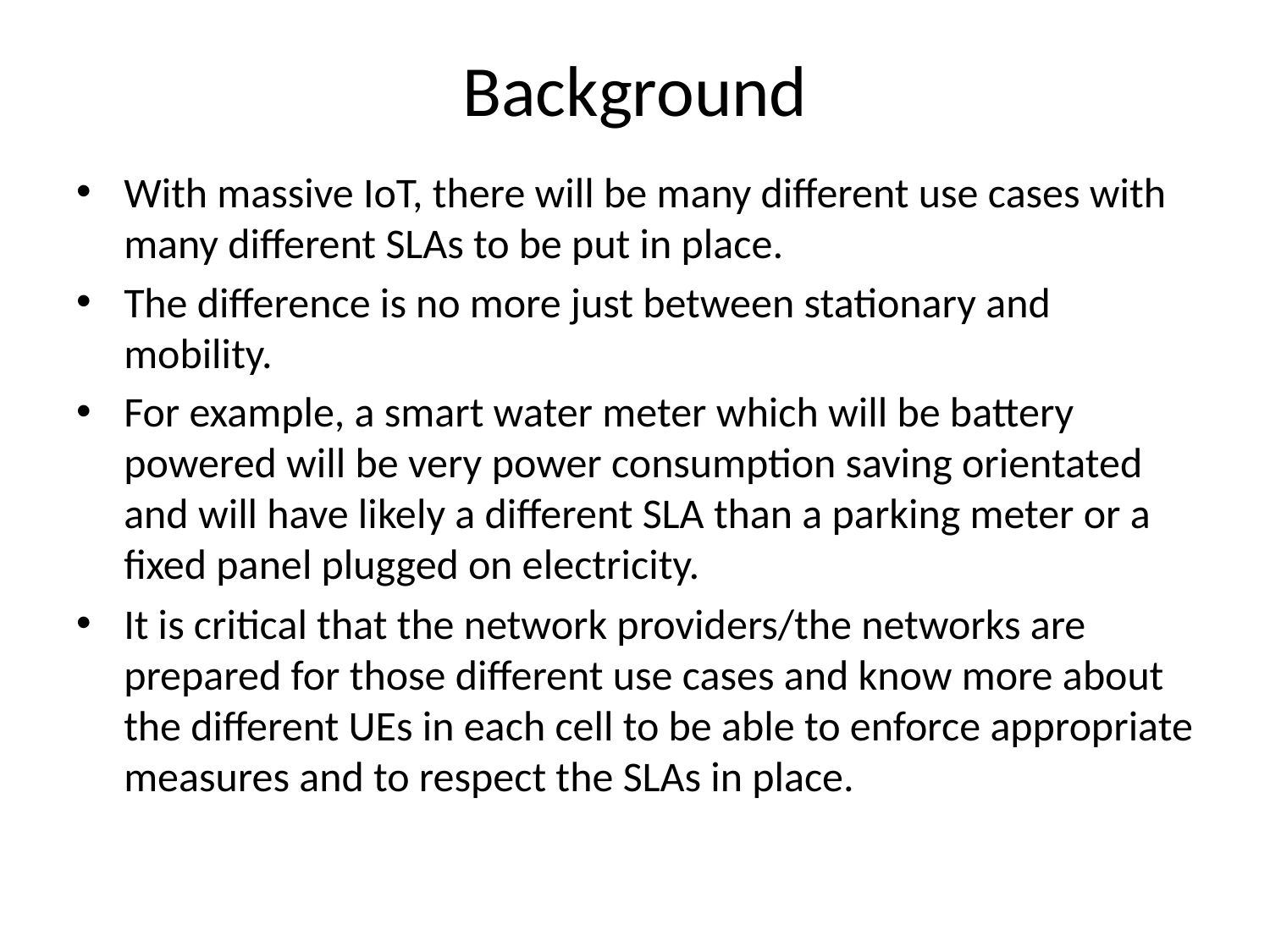

# Background
With massive IoT, there will be many different use cases with many different SLAs to be put in place.
The difference is no more just between stationary and mobility.
For example, a smart water meter which will be battery powered will be very power consumption saving orientated and will have likely a different SLA than a parking meter or a fixed panel plugged on electricity.
It is critical that the network providers/the networks are prepared for those different use cases and know more about the different UEs in each cell to be able to enforce appropriate measures and to respect the SLAs in place.